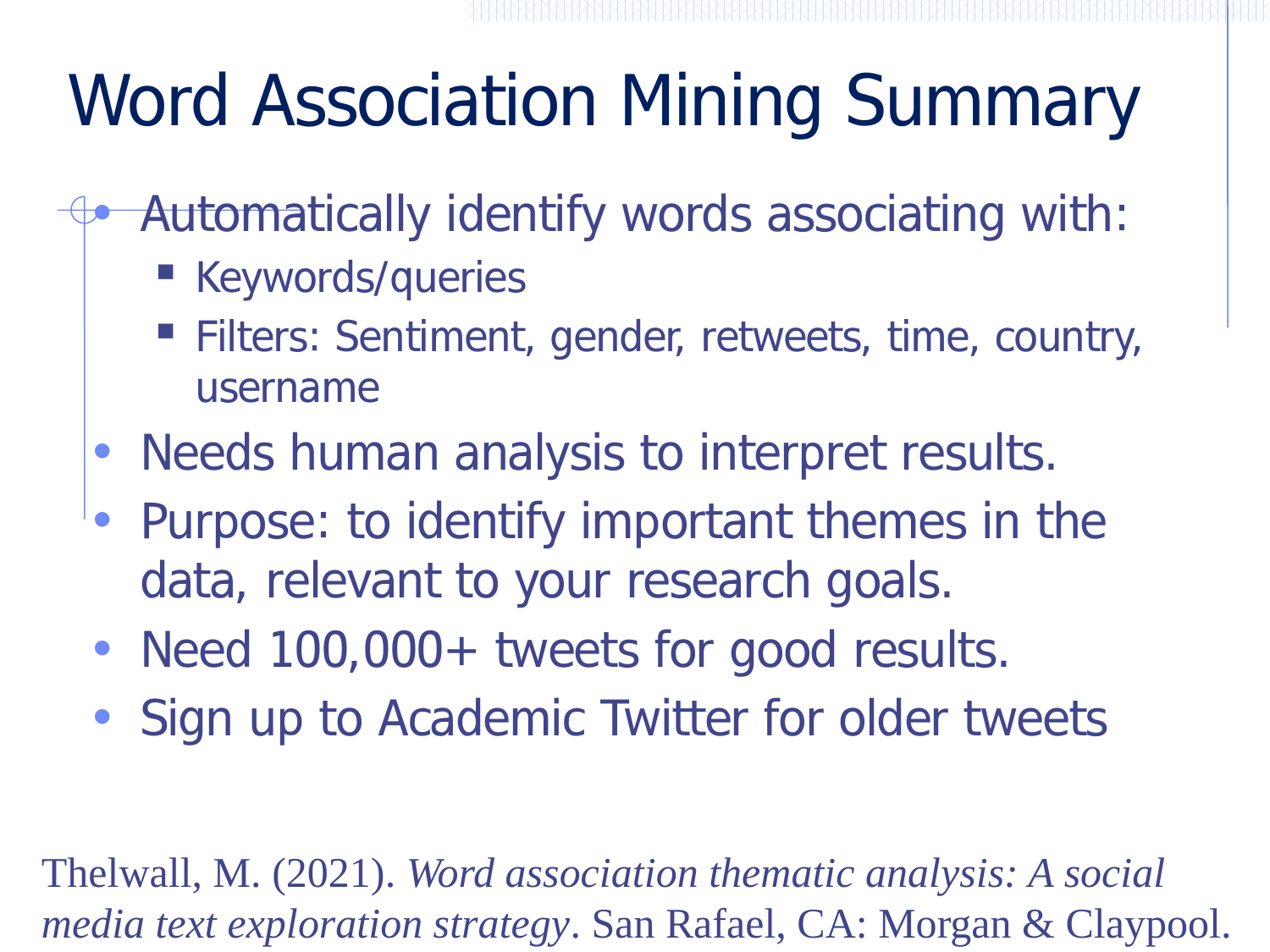

# Word Association Mining Summary
Automatically identify words associating with:
Keywords/queries
Filters: Sentiment, gender, retweets, time, country, username
Needs human analysis to interpret results.
Purpose: to identify important themes in the data, relevant to your research goals.
Need 100,000+ tweets for good results.
Sign up to Academic Twitter for older tweets
Thelwall, M. (2021). Word association thematic analysis: A social media text exploration strategy. San Rafael, CA: Morgan & Claypool.